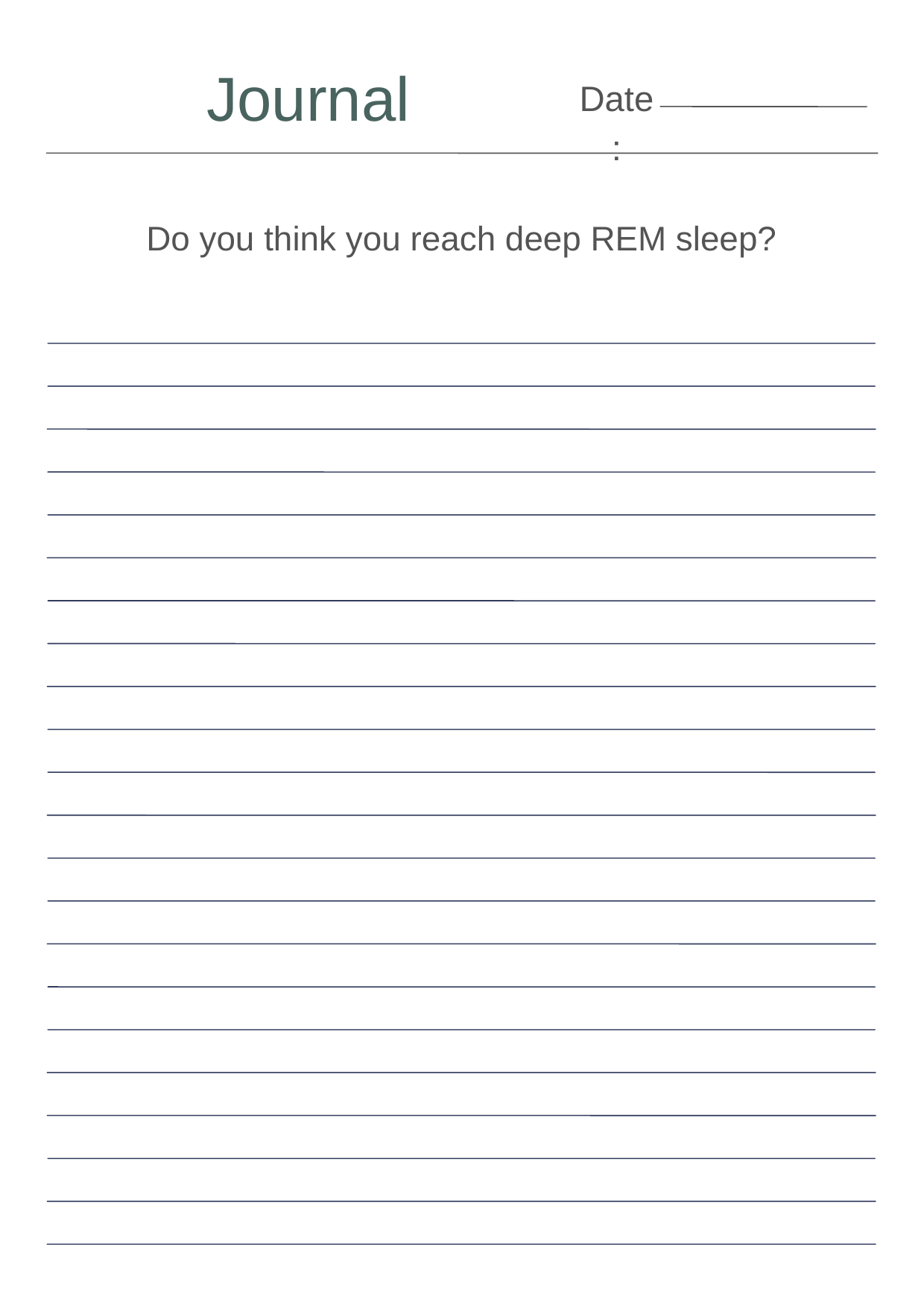

Journal
Date:

Do you think you reach deep REM sleep?